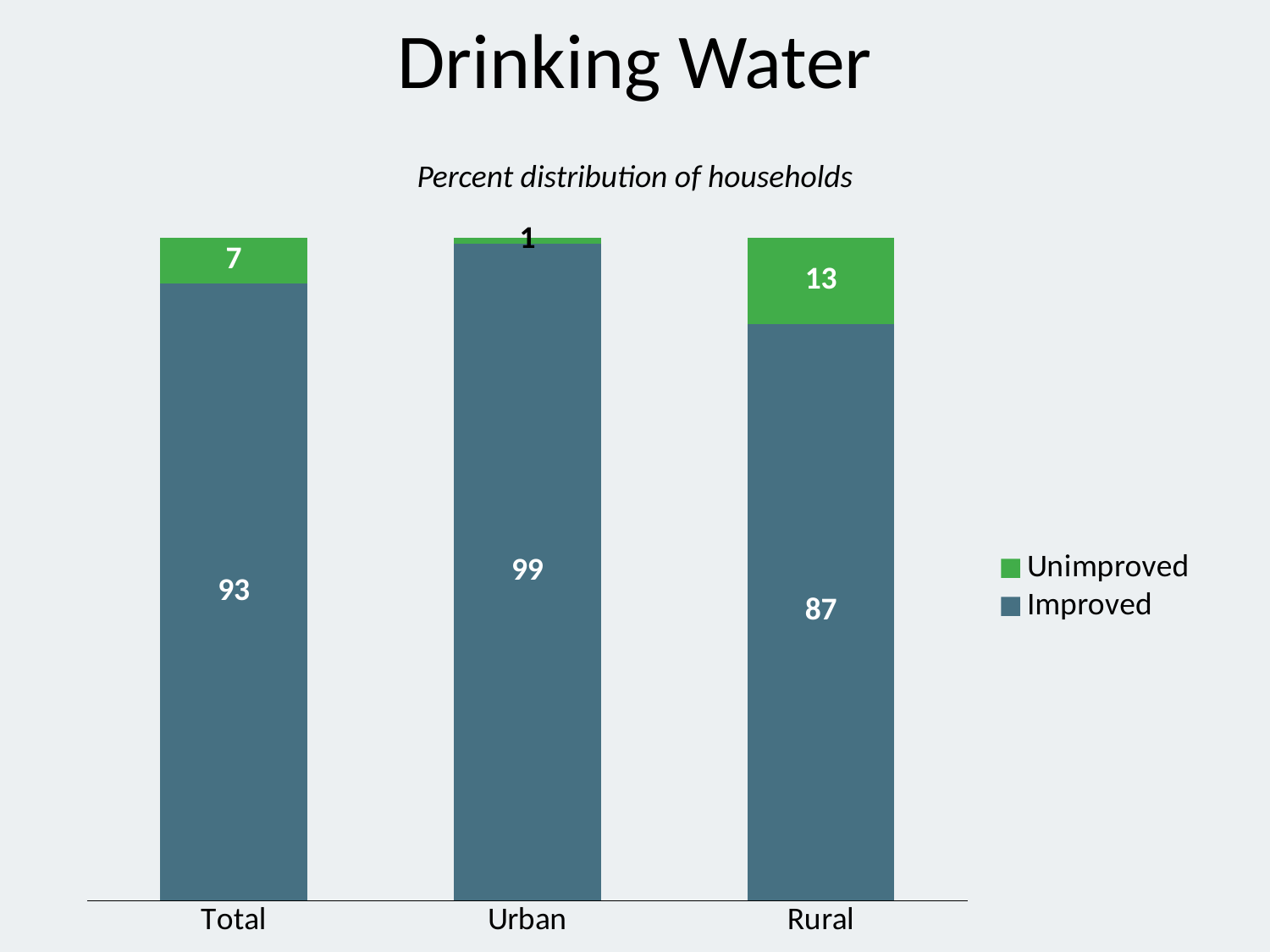

# Drinking Water
Percent distribution of households

### Chart

| Category | Improved | Unimproved |
|---|---|---|
| Total | 93.0 | 7.0 |
| Urban | 99.0 | 1.0 |
| Rural | 87.0 | 13.0 |